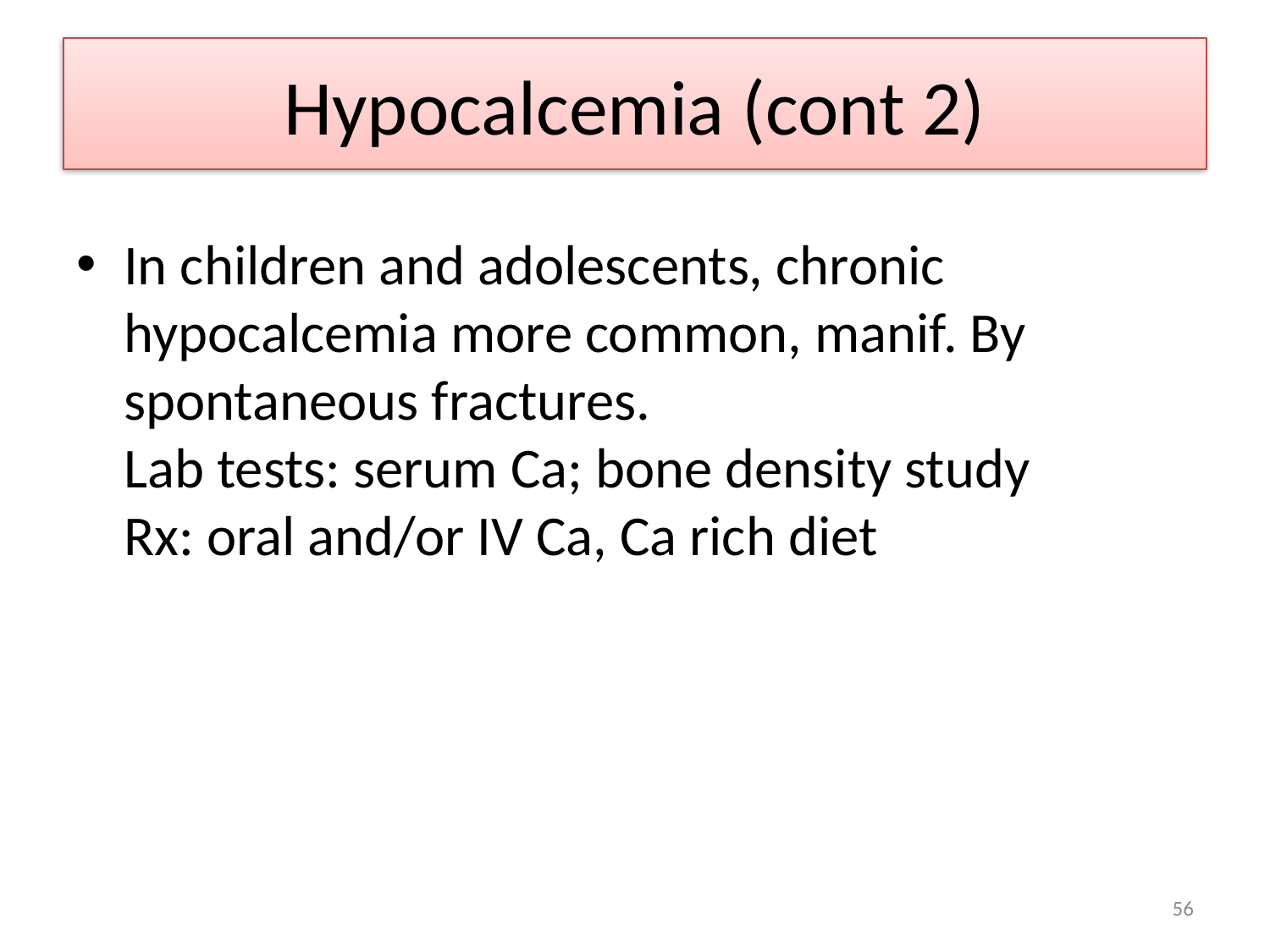

# Hypocalcemia (cont 2)
In children and adolescents, chronic hypocalcemia more common, manif. By spontaneous fractures.
Lab tests: serum Ca; bone density study
Rx: oral and/or IV Ca, Ca rich diet

56